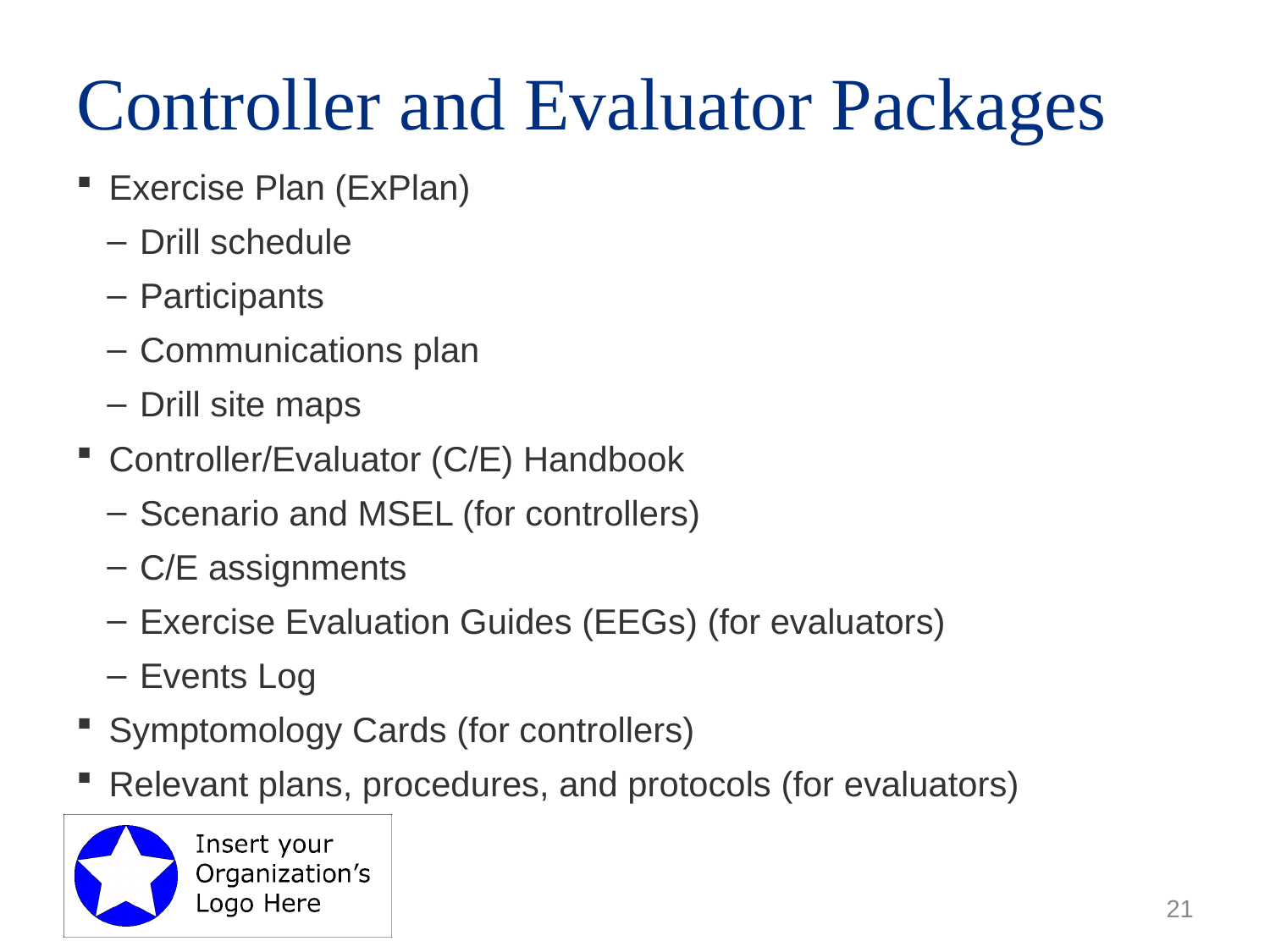

# Controller and Evaluator Packages
Exercise Plan (ExPlan)
Drill schedule
Participants
Communications plan
Drill site maps
Controller/Evaluator (C/E) Handbook
Scenario and MSEL (for controllers)
C/E assignments
Exercise Evaluation Guides (EEGs) (for evaluators)
Events Log
Symptomology Cards (for controllers)
Relevant plans, procedures, and protocols (for evaluators)
21